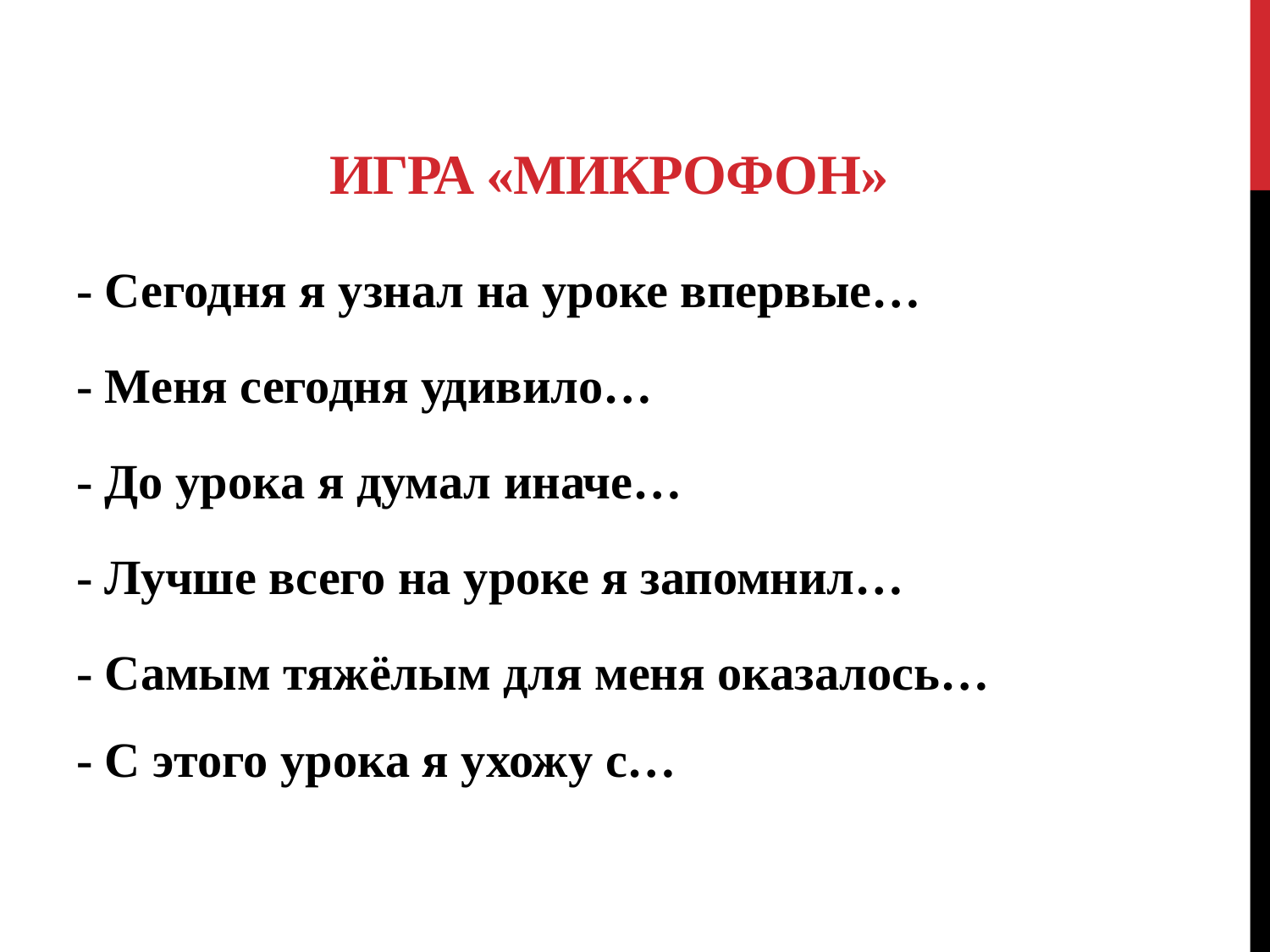

# Игра «Микрофон»
- Сегодня я узнал на уроке впервые…
- Меня сегодня удивило…
- До урока я думал иначе…
- Лучше всего на уроке я запомнил…
- Самым тяжёлым для меня оказалось…
- С этого урока я ухожу с…